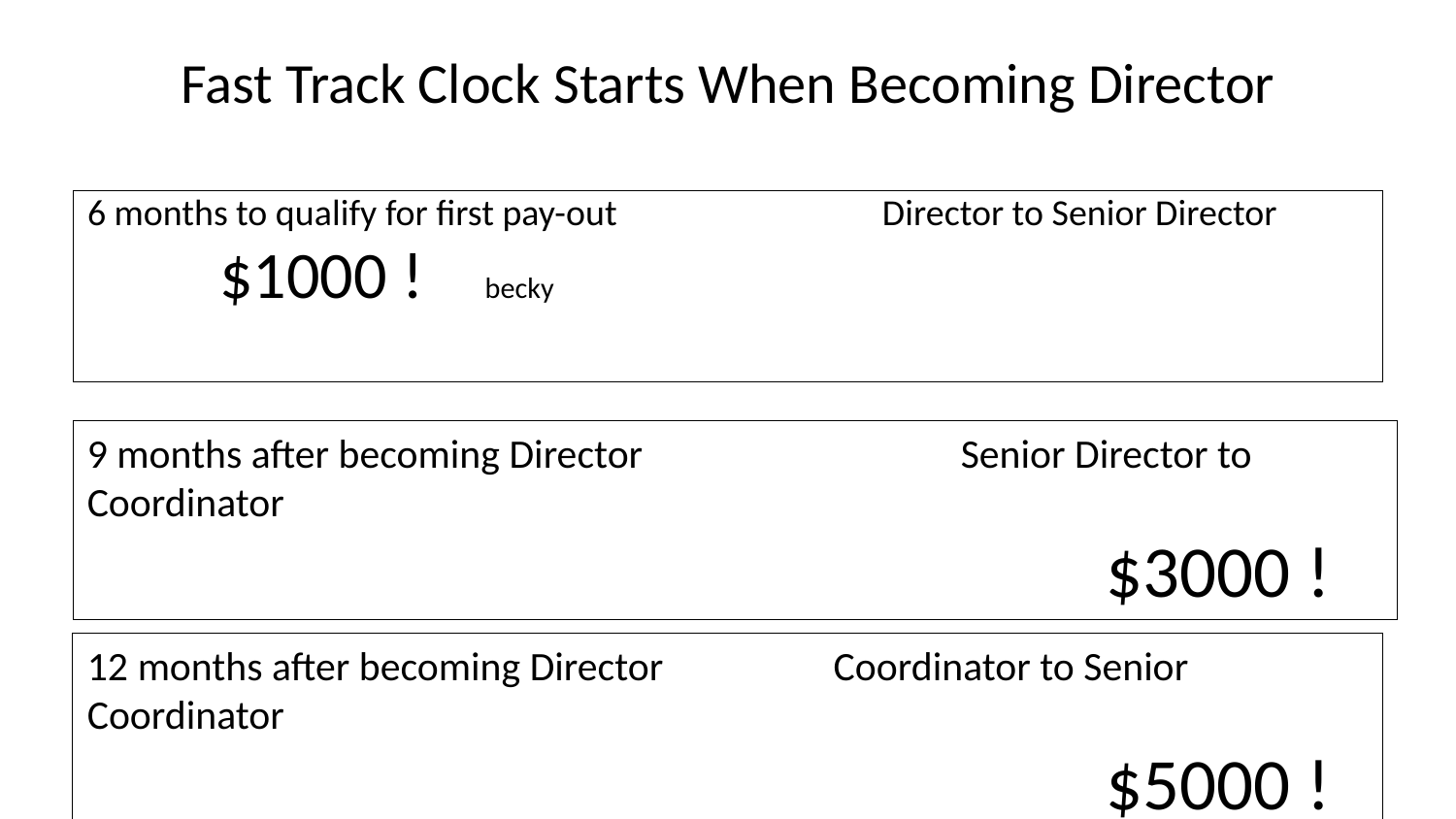

# Fast Track Clock Starts When Becoming Director
6 months to qualify for first pay-out		Director to Senior Director
							$1000 !	becky
9 months after becoming Director  			Senior Director to Coordinator
							$3000 !
12 months after becoming Director		  Coordinator to Senior Coordinator
							$5000 !